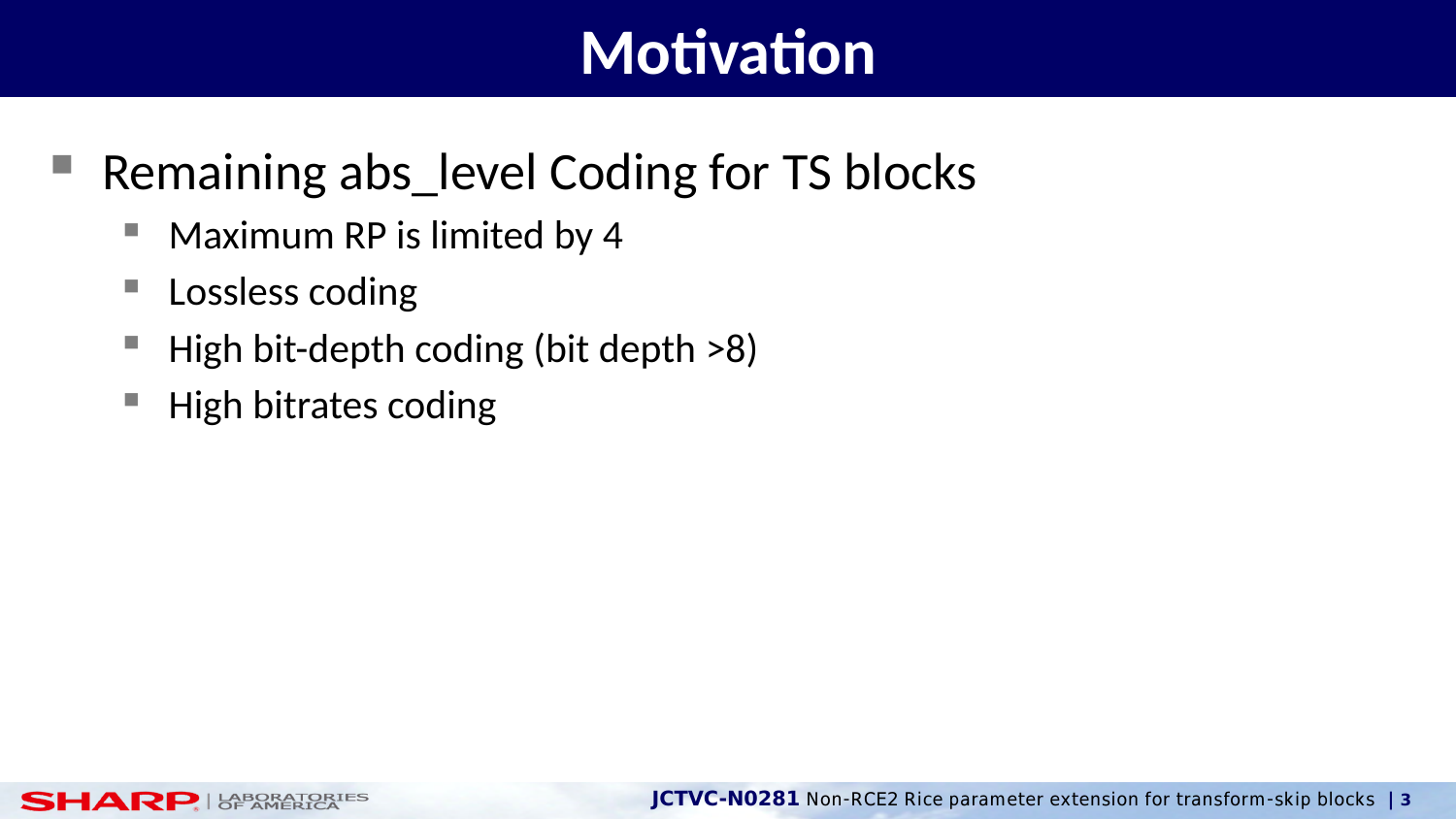

Motivation
Remaining abs_level Coding for TS blocks
Maximum RP is limited by 4
Lossless coding
High bit-depth coding (bit depth >8)
High bitrates coding